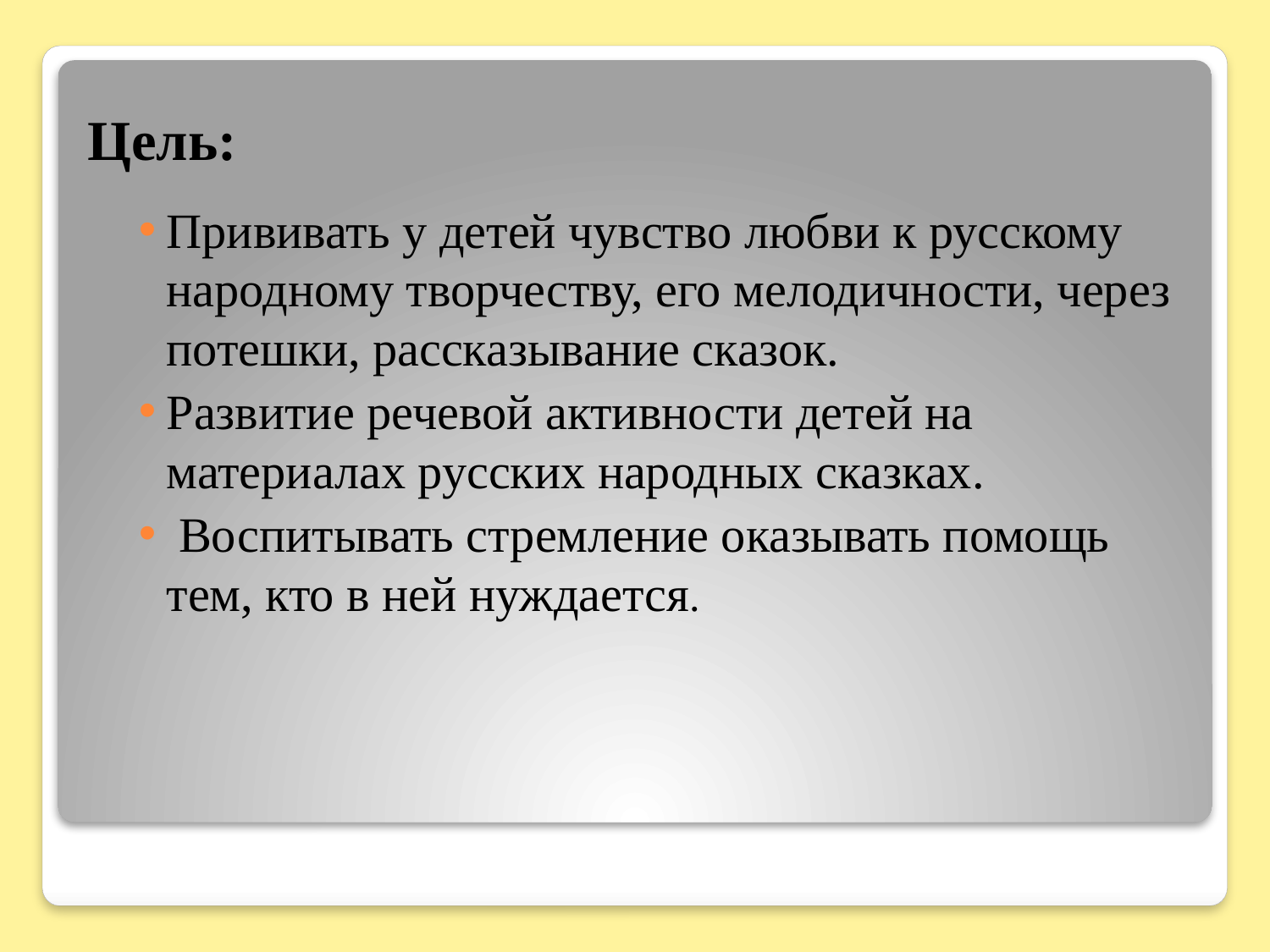

# Цель:
Прививать у детей чувство любви к русскому народному творчеству, его мелодичности, через потешки, рассказывание сказок.
Развитие речевой активности детей на материалах русских народных сказках.
 Воспитывать стремление оказывать помощь тем, кто в ней нуждается.